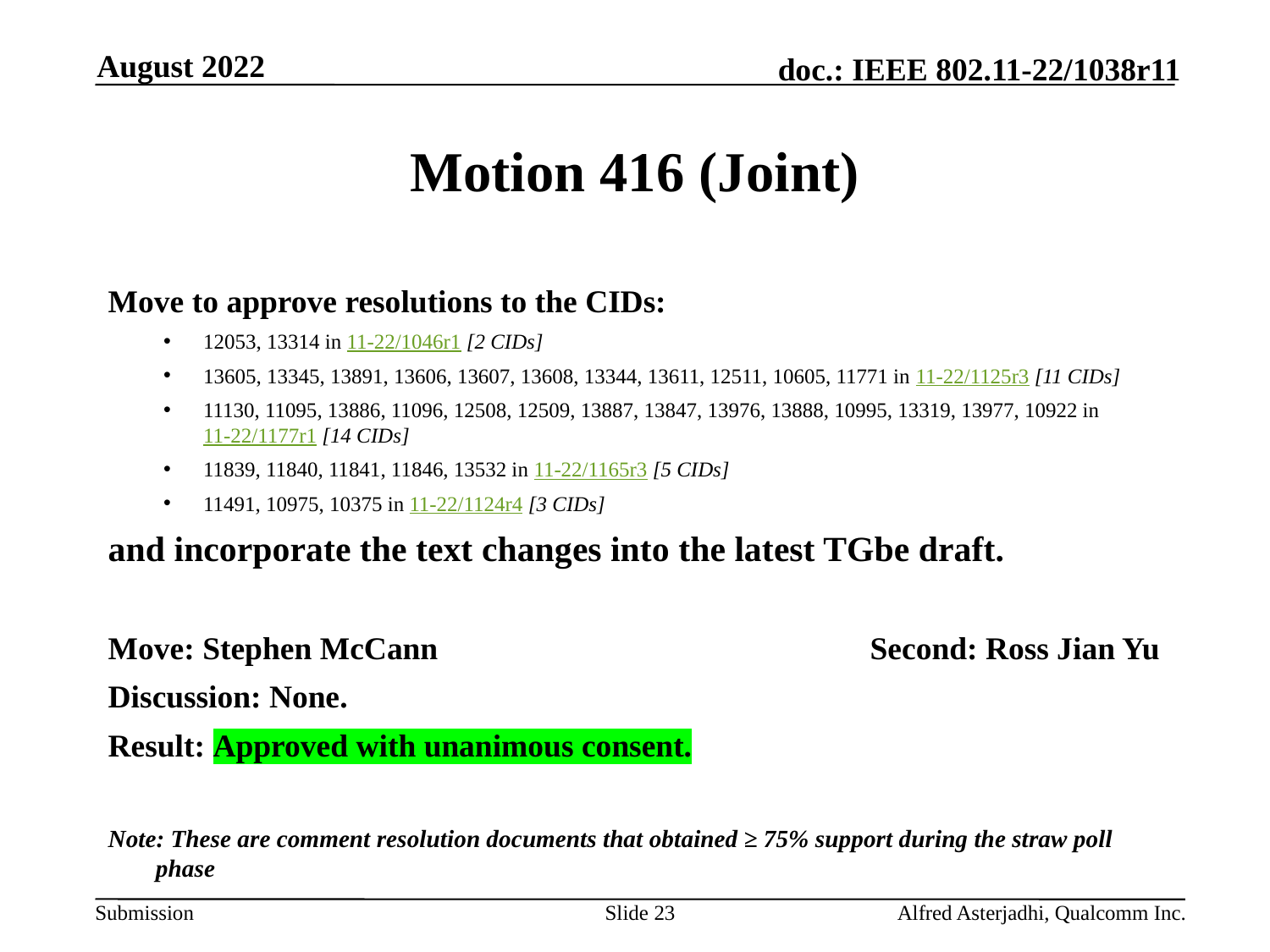

August 2022
# Motion 416 (Joint)
Move to approve resolutions to the CIDs:
12053, 13314 in 11-22/1046r1 [2 CIDs]
13605, 13345, 13891, 13606, 13607, 13608, 13344, 13611, 12511, 10605, 11771 in 11-22/1125r3 [11 CIDs]
11130, 11095, 13886, 11096, 12508, 12509, 13887, 13847, 13976, 13888, 10995, 13319, 13977, 10922 in 11-22/1177r1 [14 CIDs]
11839, 11840, 11841, 11846, 13532 in 11-22/1165r3 [5 CIDs]
11491, 10975, 10375 in 11-22/1124r4 [3 CIDs]
and incorporate the text changes into the latest TGbe draft.

Move: Stephen McCann				Second: Ross Jian Yu
Discussion: None.
Result: Approved with unanimous consent.

Note: These are comment resolution documents that obtained ≥ 75% support during the straw poll phase

Slide 23
Alfred Asterjadhi, Qualcomm Inc.